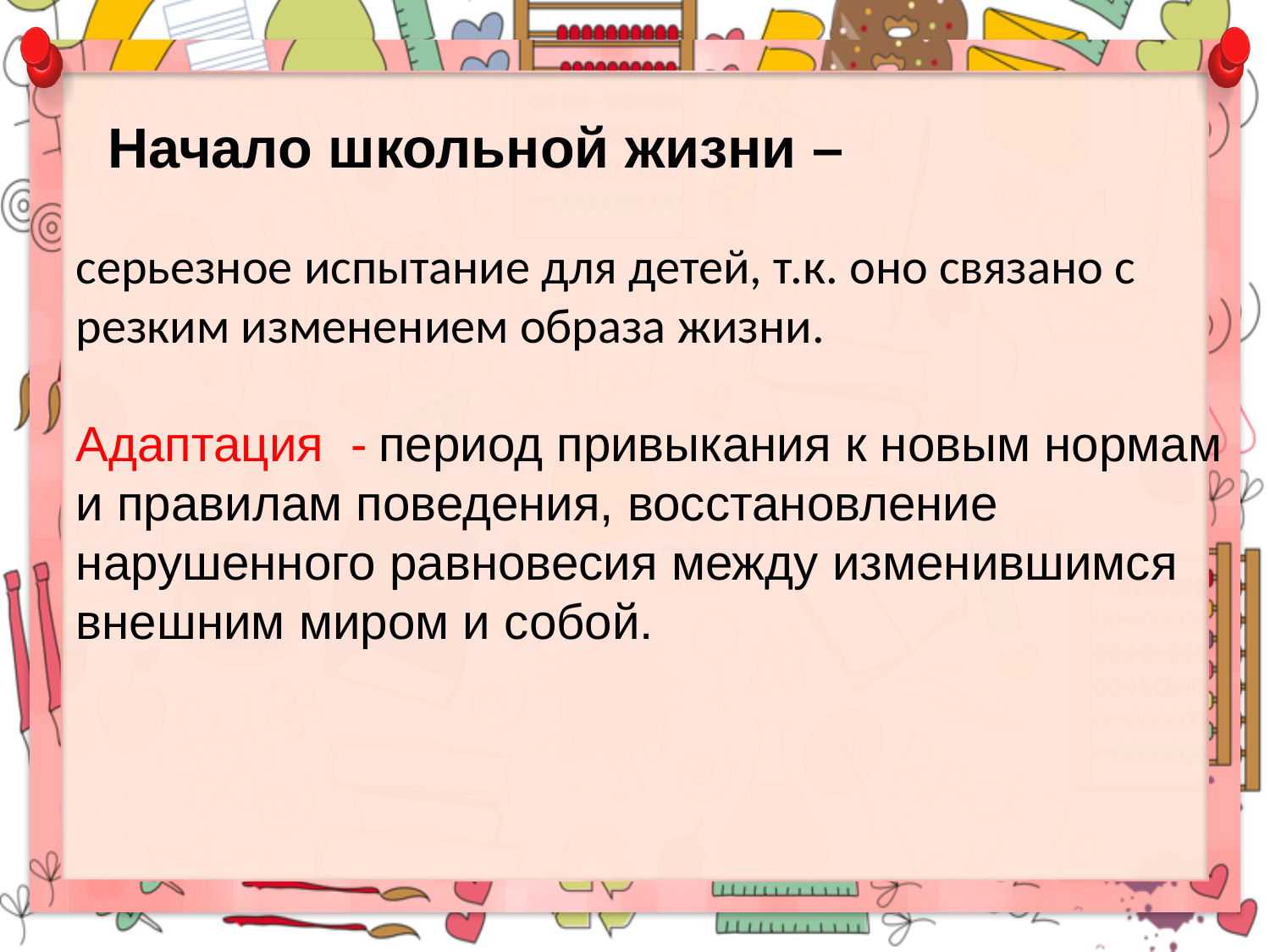

Начало школьной жизни –

серьезное испытание для детей, т.к. оно связано с резким изменением образа жизни.

Адаптация  - период привыкания к новым нормам и правилам поведения, восстановление нарушенного равновесия между изменившимся внешним миром и собой.